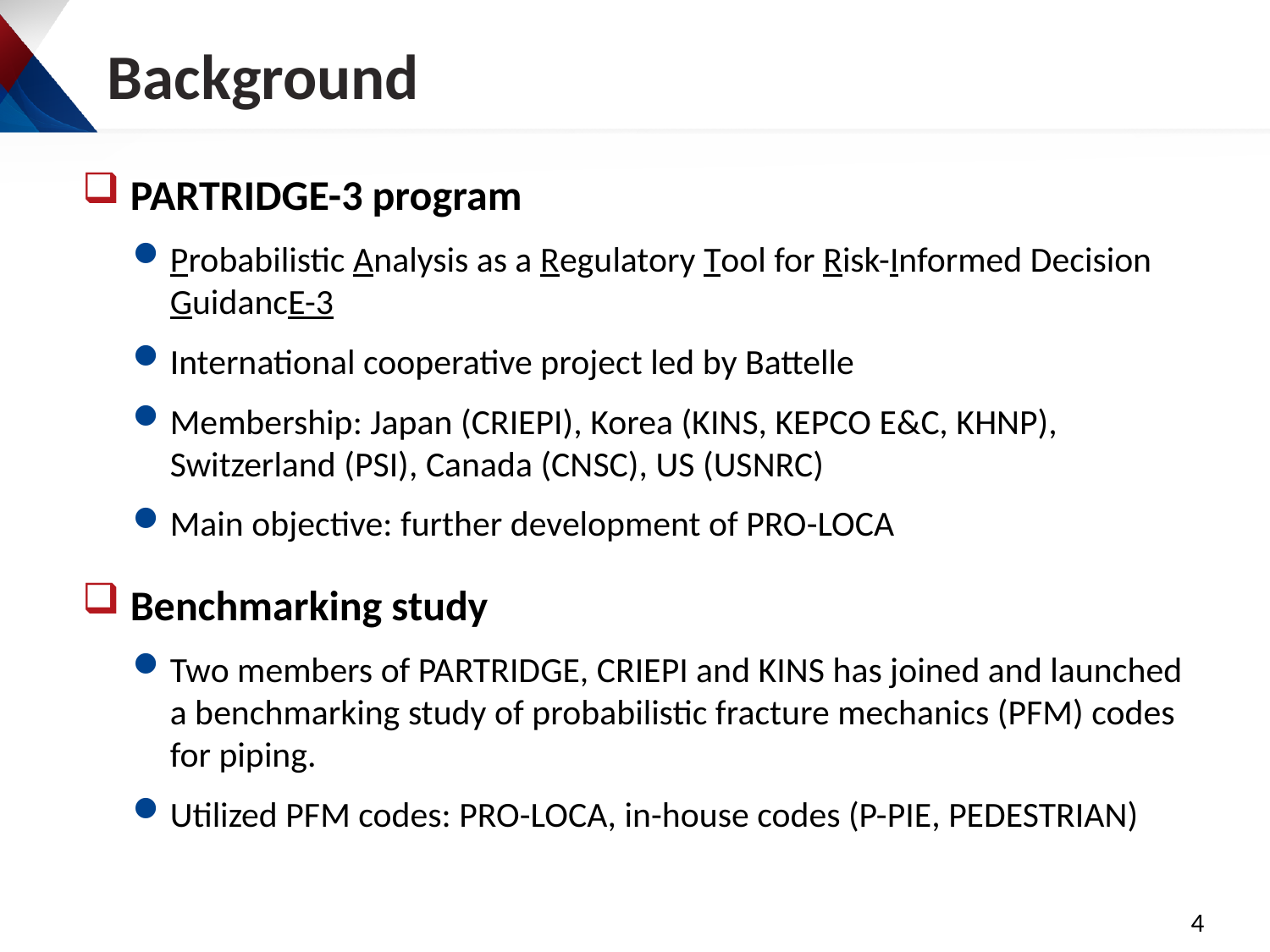

# Background
PARTRIDGE-3 program
Probabilistic Analysis as a Regulatory Tool for Risk-Informed Decision GuidancE-3
International cooperative project led by Battelle
Membership: Japan (CRIEPI), Korea (KINS, KEPCO E&C, KHNP), Switzerland (PSI), Canada (CNSC), US (USNRC)
Main objective: further development of PRO-LOCA
Benchmarking study
Two members of PARTRIDGE, CRIEPI and KINS has joined and launched a benchmarking study of probabilistic fracture mechanics (PFM) codes for piping.
Utilized PFM codes: PRO-LOCA, in-house codes (P-PIE, PEDESTRIAN)

4